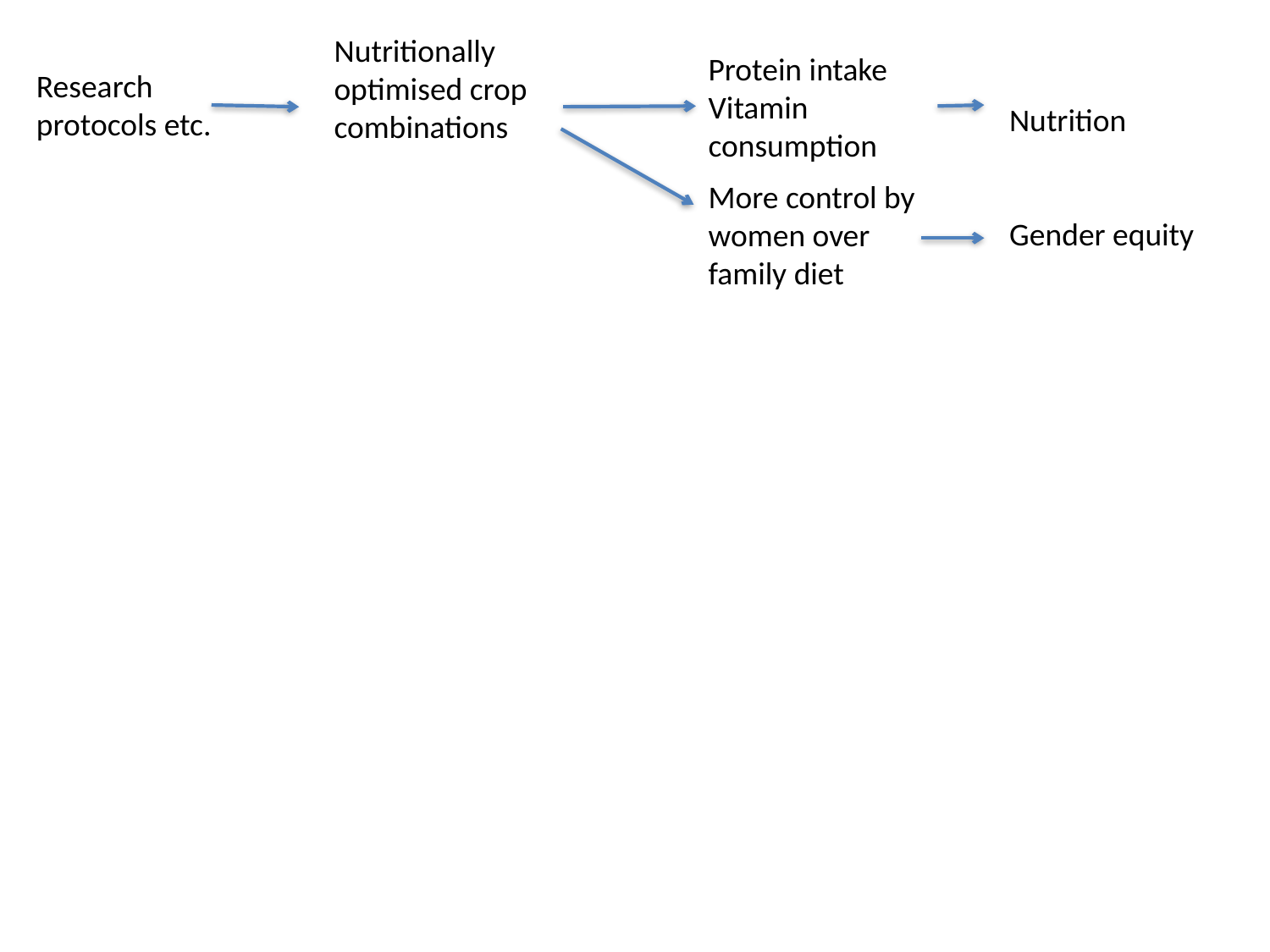

Nutritionally optimised crop combinations

Protein intake
Vitamin consumption
Research protocols etc.
Nutrition

Gender equity

More control by women over family diet